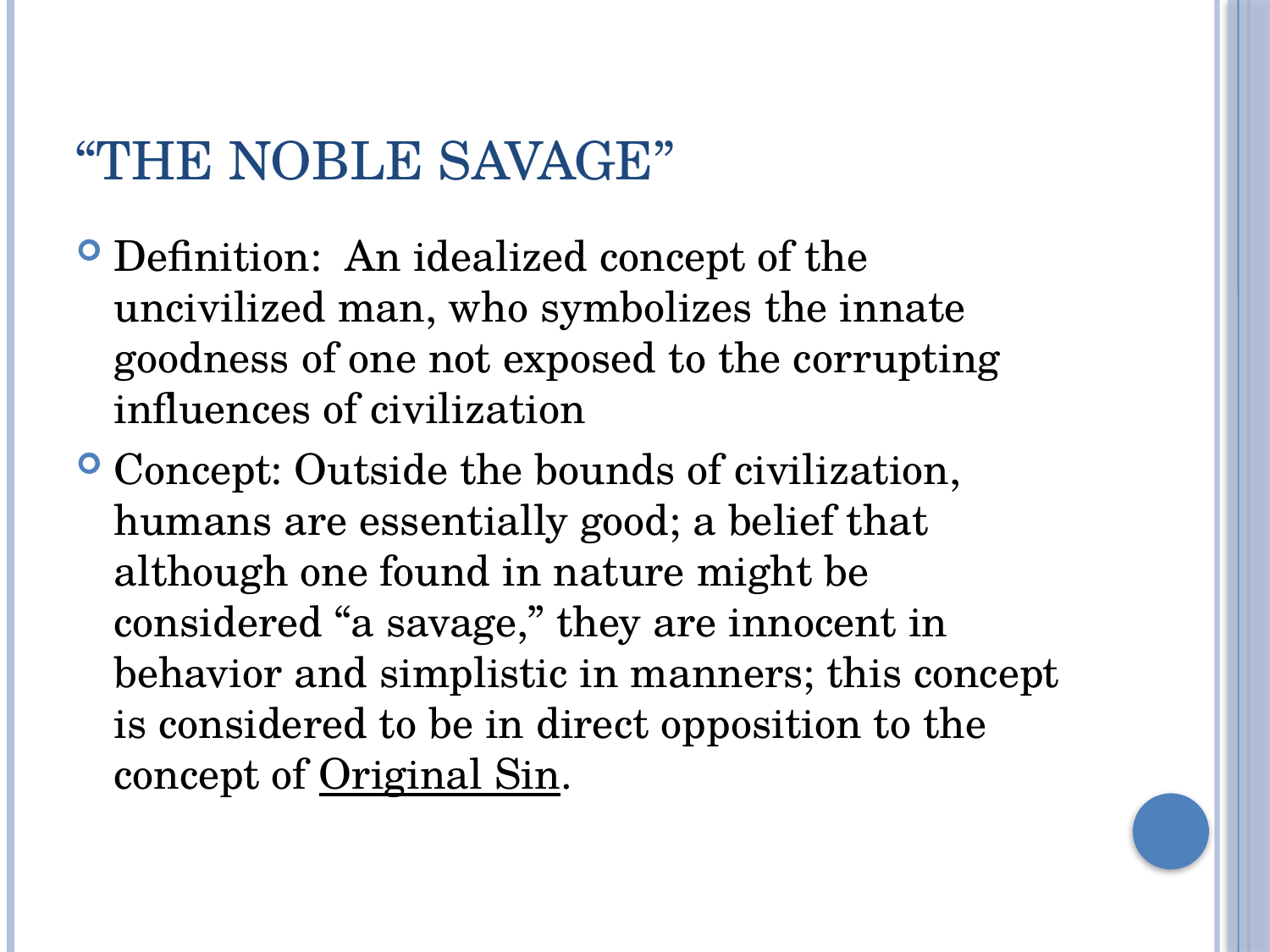

# “The Noble Savage”
Definition:  An idealized concept of the uncivilized man, who symbolizes the innate goodness of one not exposed to the corrupting influences of civilization
Concept: Outside the bounds of civilization, humans are essentially good; a belief that although one found in nature might be considered “a savage,” they are innocent in behavior and simplistic in manners; this concept is considered to be in direct opposition to the concept of Original Sin.